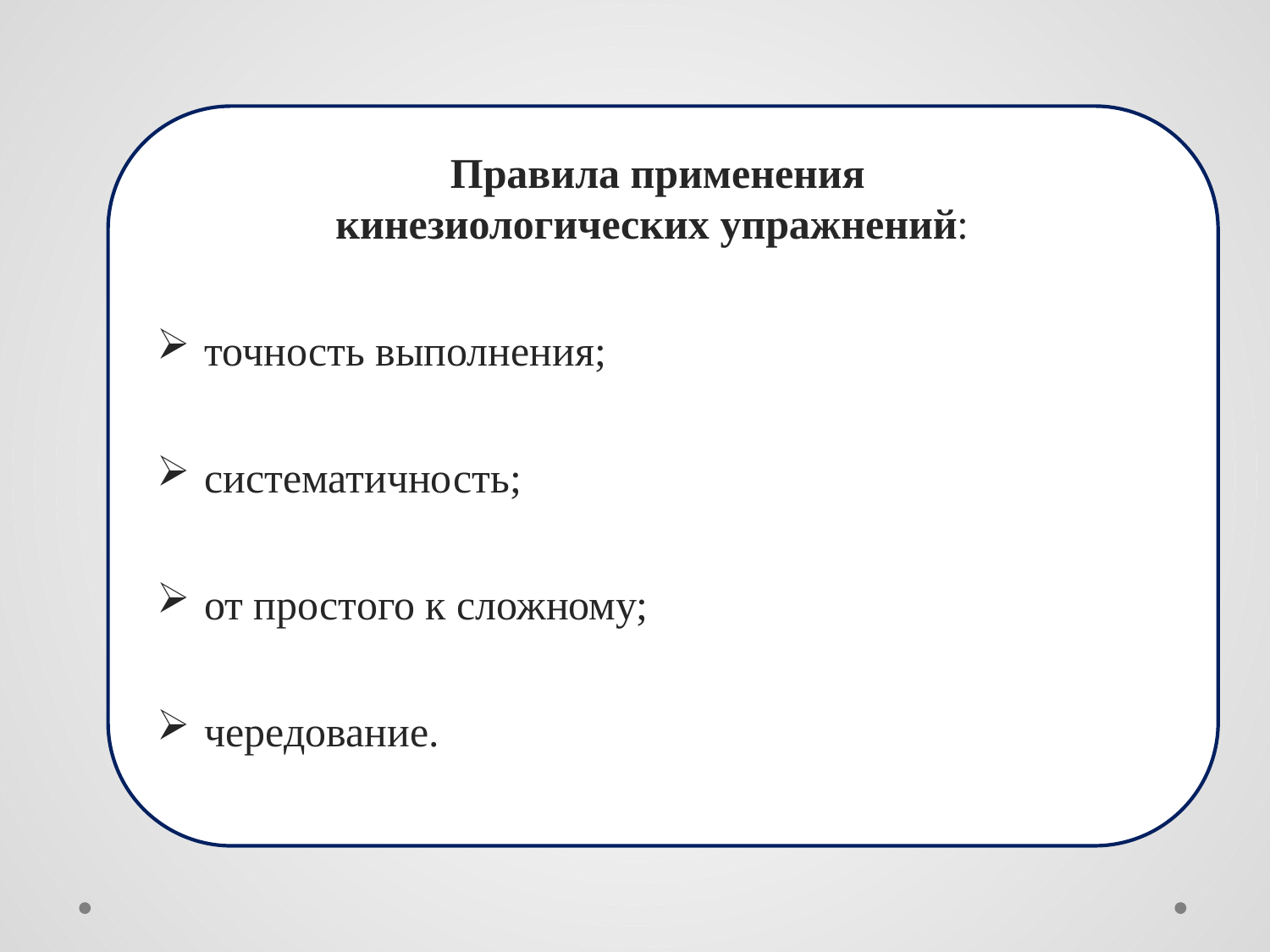

Правила применения
кинезиологических упражнений:
точность выполнения;
систематичность;
от простого к сложному;
чередование.